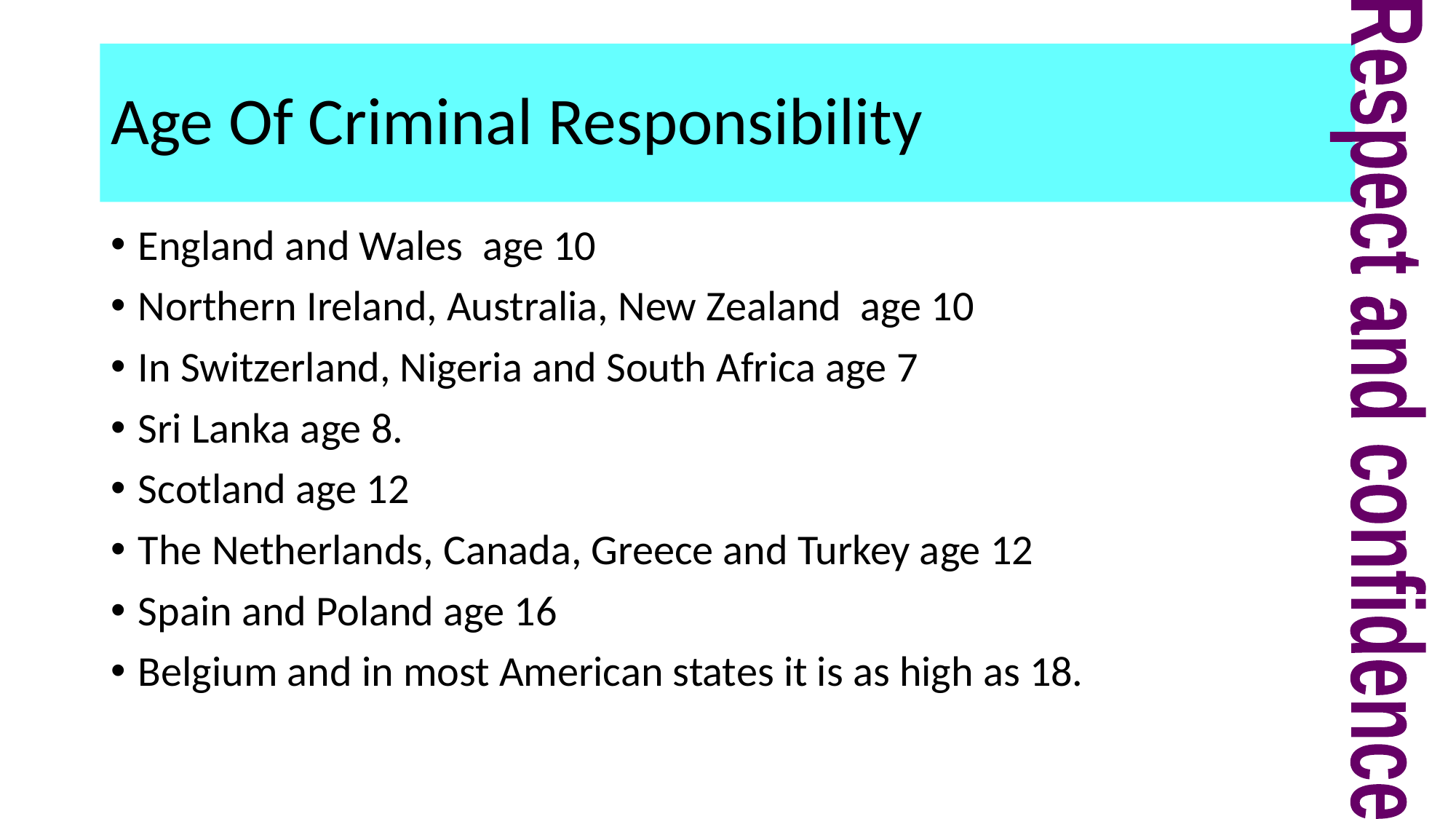

# Age Of Criminal Responsibility
England and Wales  age 10
Northern Ireland, Australia, New Zealand  age 10
In Switzerland, Nigeria and South Africa age 7
Sri Lanka age 8.
Scotland age 12
The Netherlands, Canada, Greece and Turkey age 12
Spain and Poland age 16
Belgium and in most American states it is as high as 18.

Respect and confidence